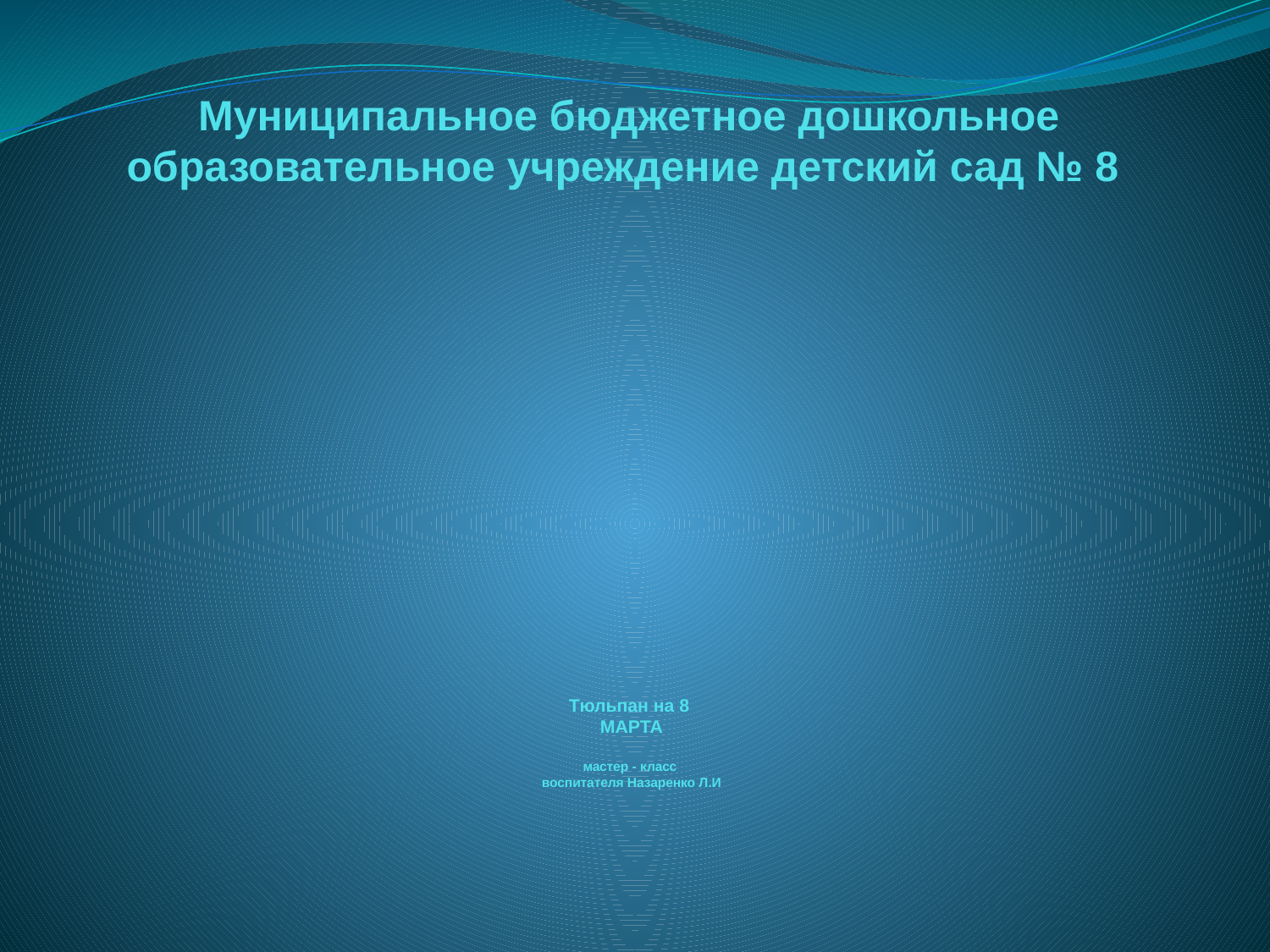

Муниципальное бюджетное дошкольное образовательное учреждение детский сад № 8
# Тюльпан на 8 МАРТА мастер - класс воспитателя Назаренко Л.И